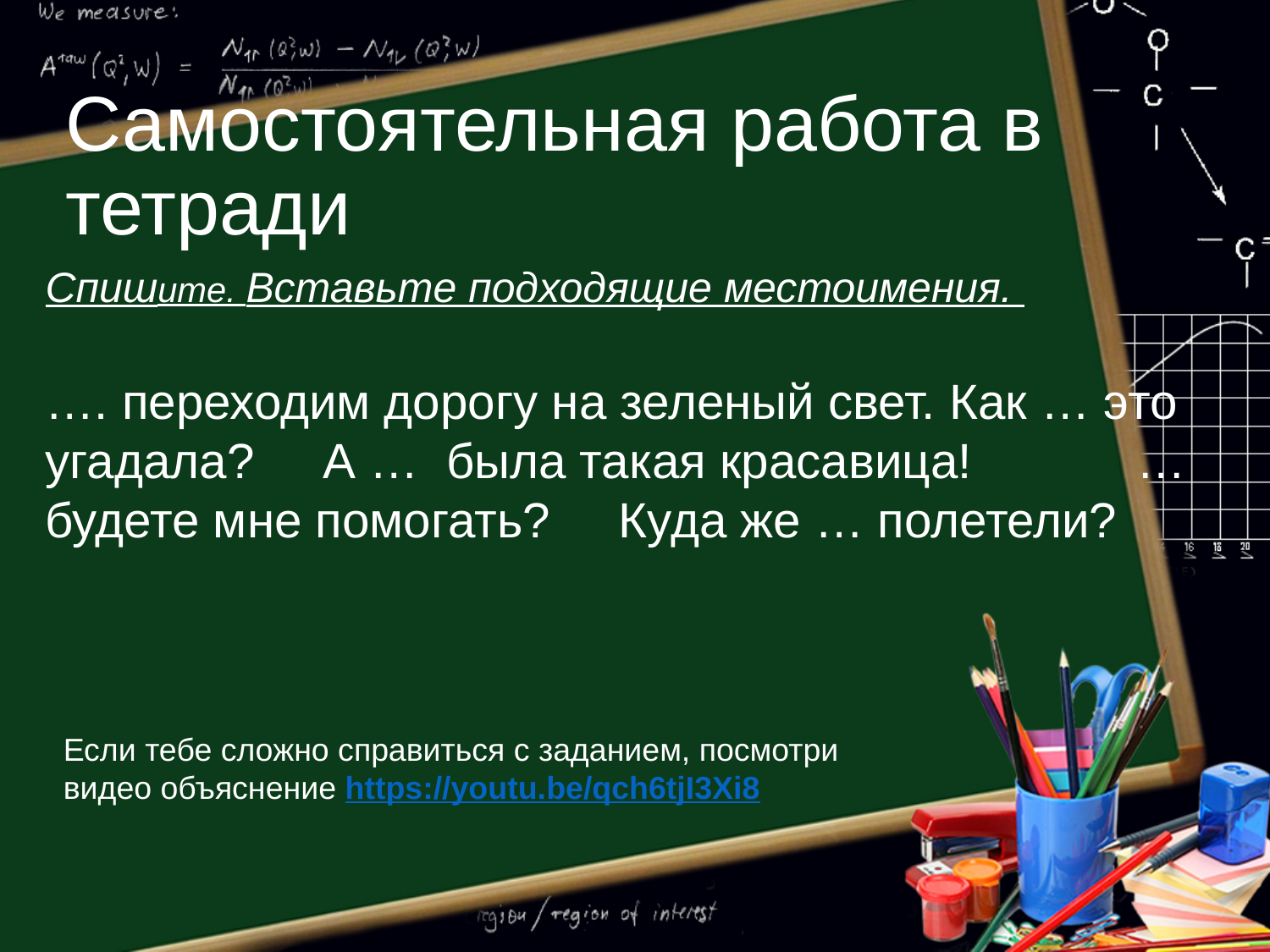

# Самостоятельная работа в тетради
Спишите. Вставьте подходящие местоимения.

…. переходим дорогу на зеленый свет. Как … это угадала?     А …  была такая красавица!            … будете мне помогать?     Куда же … полетели?

Если тебе сложно справиться с заданием, посмотри видео объяснение https://youtu.be/qch6tjI3Xi8